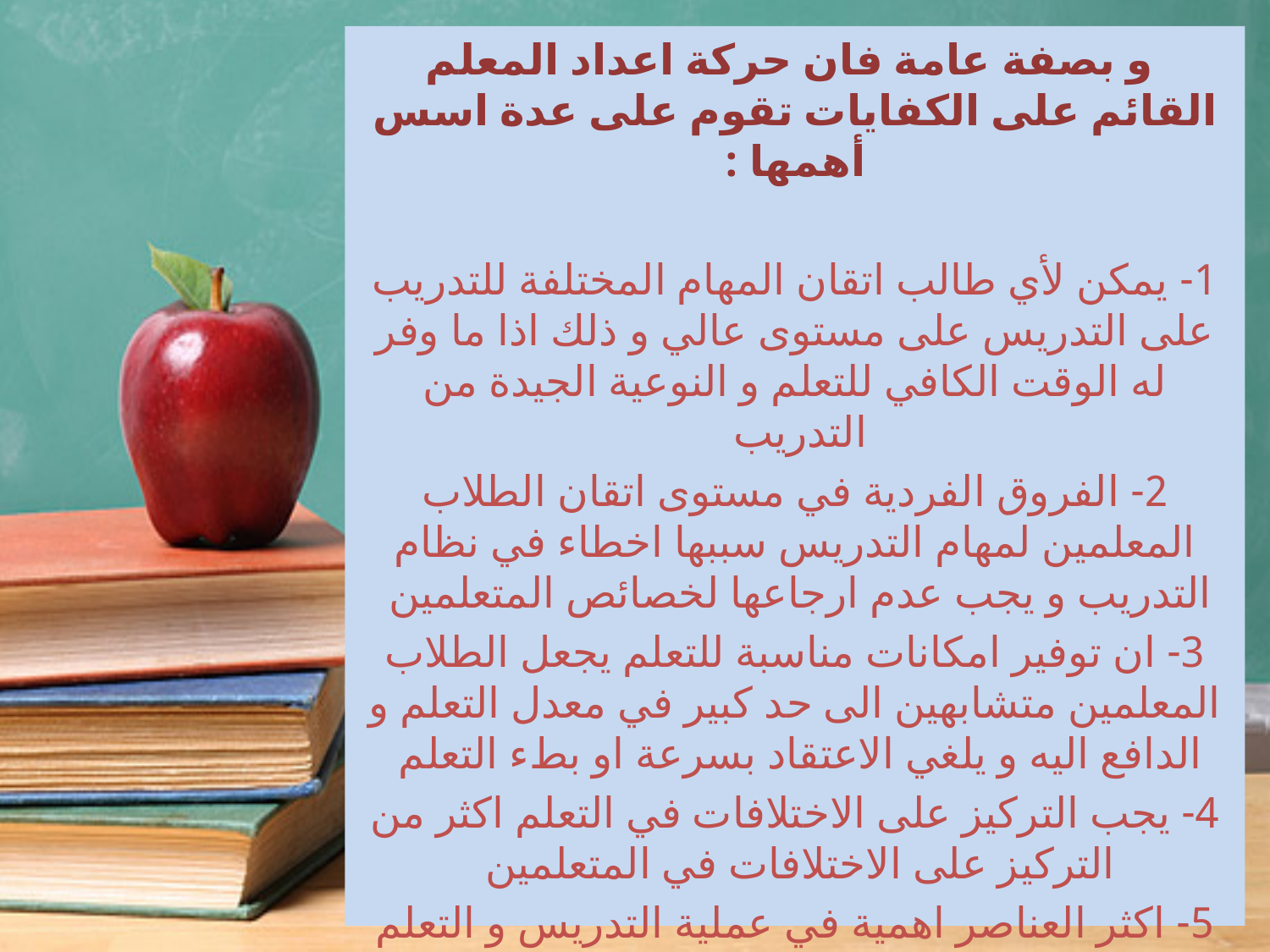

و بصفة عامة فان حركة اعداد المعلم القائم على الكفايات تقوم على عدة اسس أهمها :

1- يمكن لأي طالب اتقان المهام المختلفة للتدريب على التدريس على مستوى عالي و ذلك اذا ما وفر له الوقت الكافي للتعلم و النوعية الجيدة من التدريب
2- الفروق الفردية في مستوى اتقان الطلاب المعلمين لمهام التدريس سببها اخطاء في نظام التدريب و يجب عدم ارجاعها لخصائص المتعلمين
3- ان توفير امكانات مناسبة للتعلم يجعل الطلاب المعلمين متشابهين الى حد كبير في معدل التعلم و الدافع اليه و يلغي الاعتقاد بسرعة او بطء التعلم
4- يجب التركيز على الاختلافات في التعلم اكثر من التركيز على الاختلافات في المتعلمين
5- اكثر العناصر اهمية في عملية التدريس و التعلم هي نوعية خبرات التعلم التي تتوفر للطالب المعلم